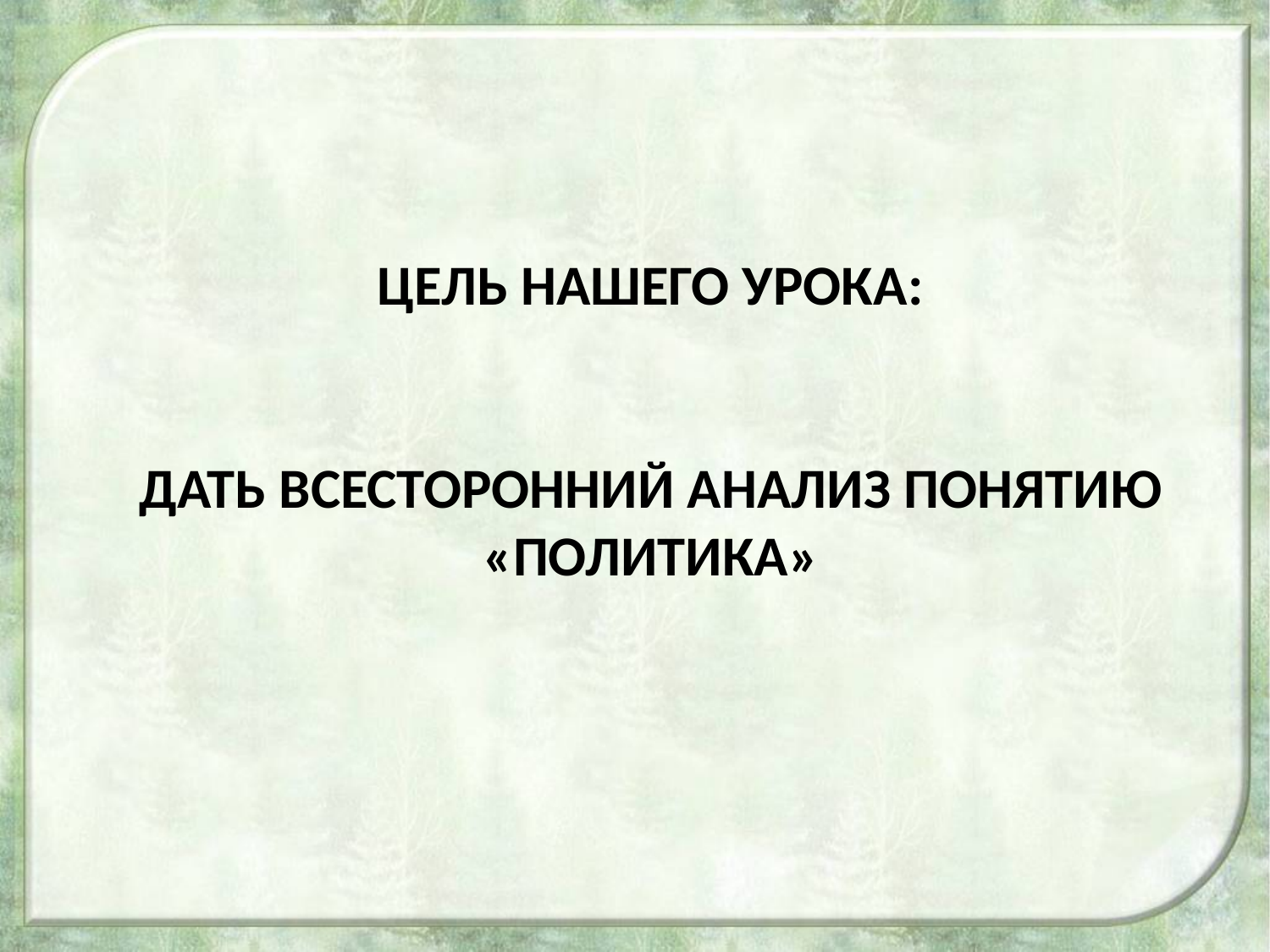

# ЦЕЛЬ НАШЕГО УРОКА: ДАТЬ ВСЕСТОРОННИЙ АНАЛИЗ ПОНЯТИЮ «ПОЛИТИКА»